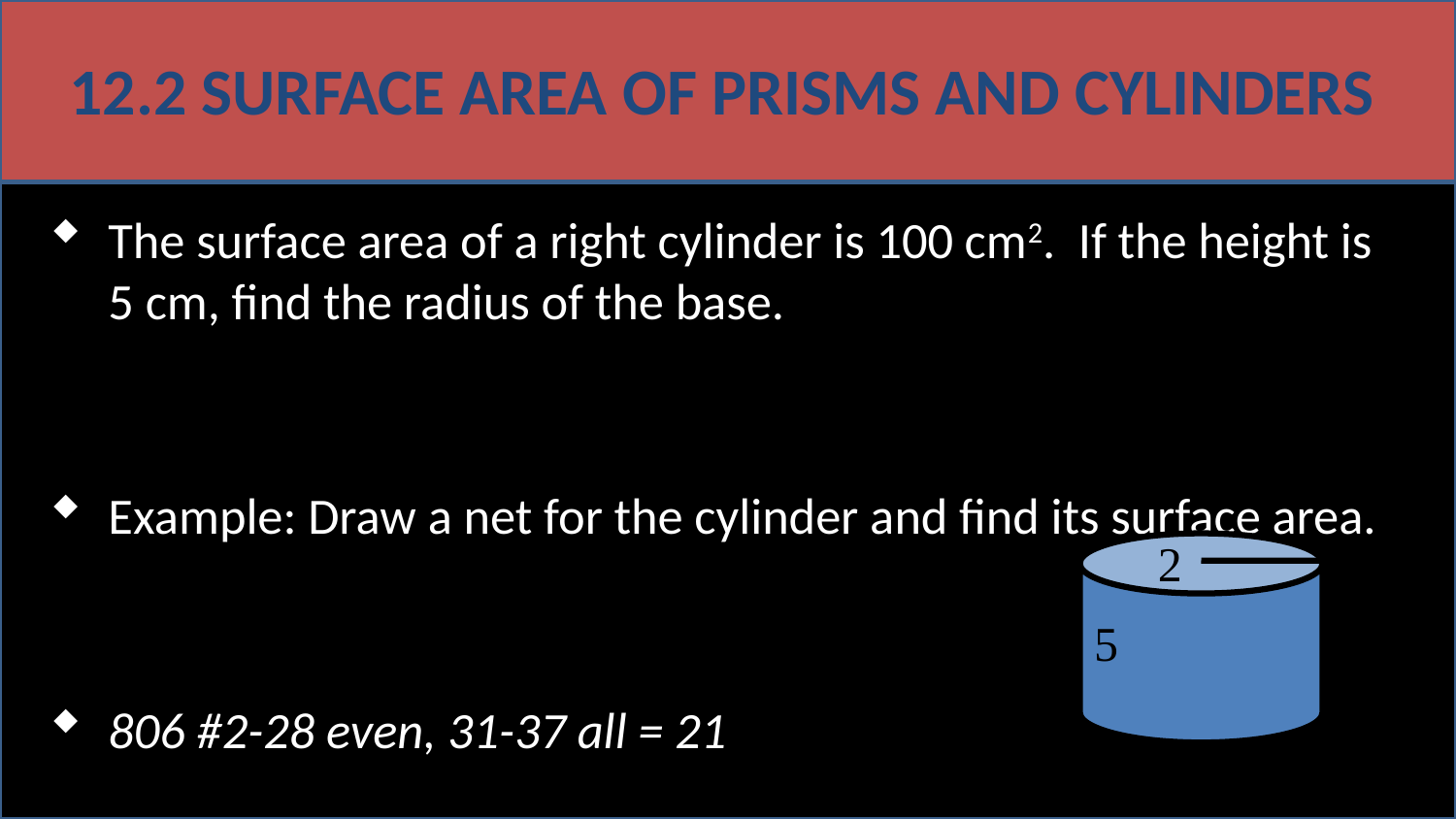

# 12.2 Surface Area of Prisms and Cylinders
The surface area of a right cylinder is 100 cm2.  If the height is 5 cm, find the radius of the base.

Example: Draw a net for the cylinder and find its surface area.

806 #2-28 even, 31-37 all = 21
2

5